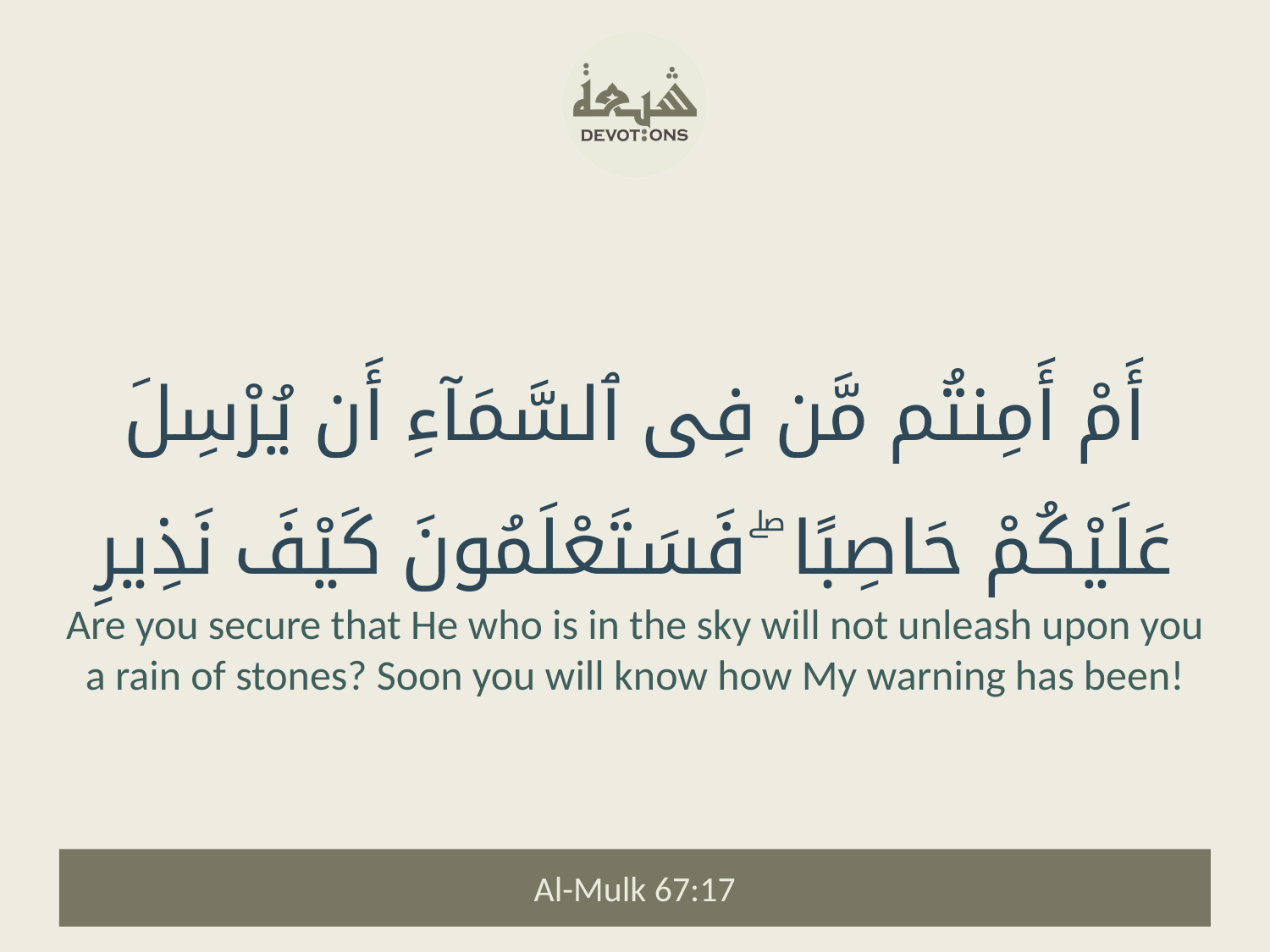

أَمْ أَمِنتُم مَّن فِى ٱلسَّمَآءِ أَن يُرْسِلَ عَلَيْكُمْ حَاصِبًا ۖ فَسَتَعْلَمُونَ كَيْفَ نَذِيرِ
Are you secure that He who is in the sky will not unleash upon you a rain of stones? Soon you will know how My warning has been!
Al-Mulk 67:17